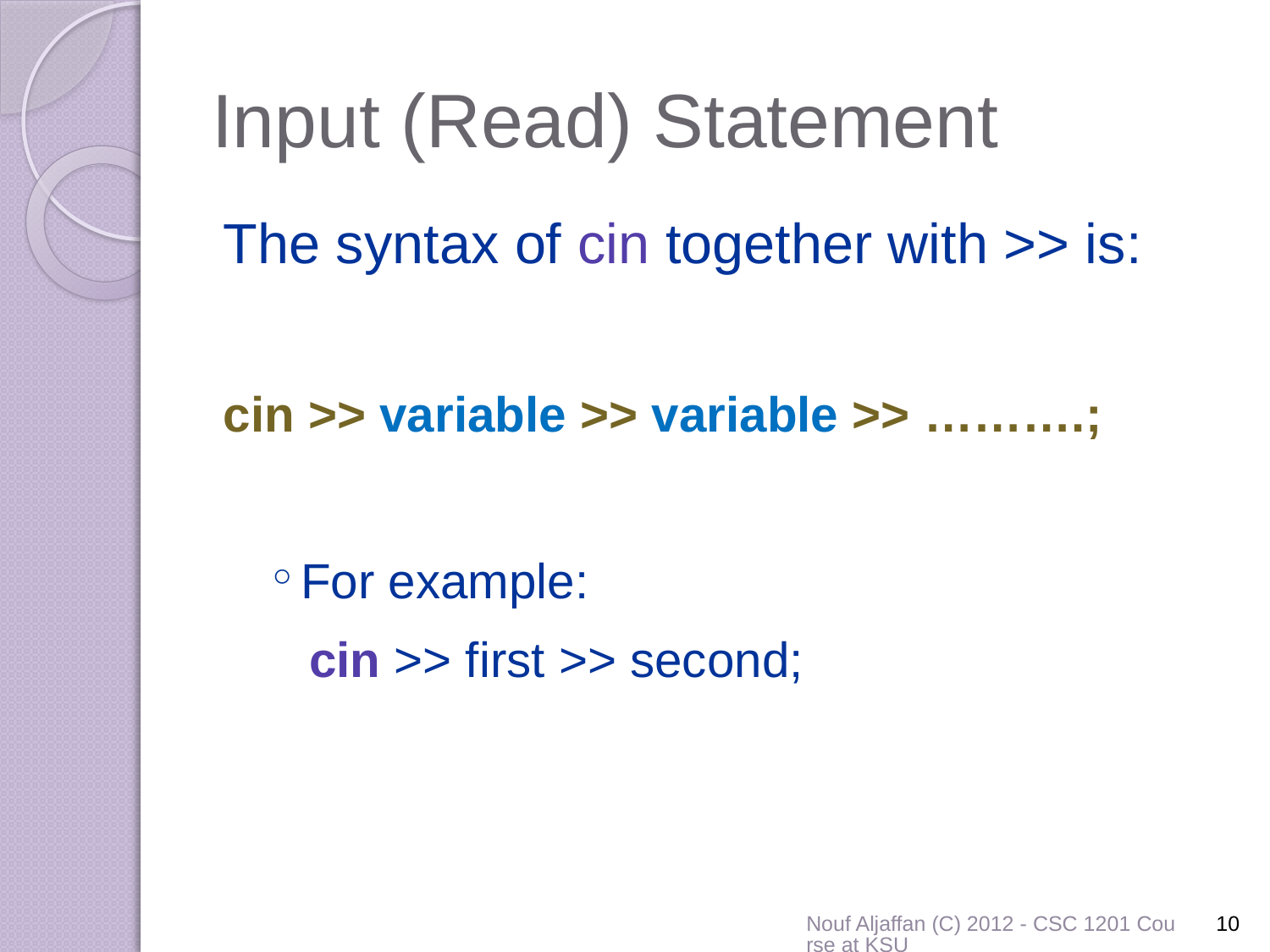

# Input (Read) Statement

The syntax of cin together with >> is:

cin >> variable >> variable >> ……….;

For example:
   cin >> first >> second;

Nouf Aljaffan (C) 2012 - CSC 1201 Course at KSU
10